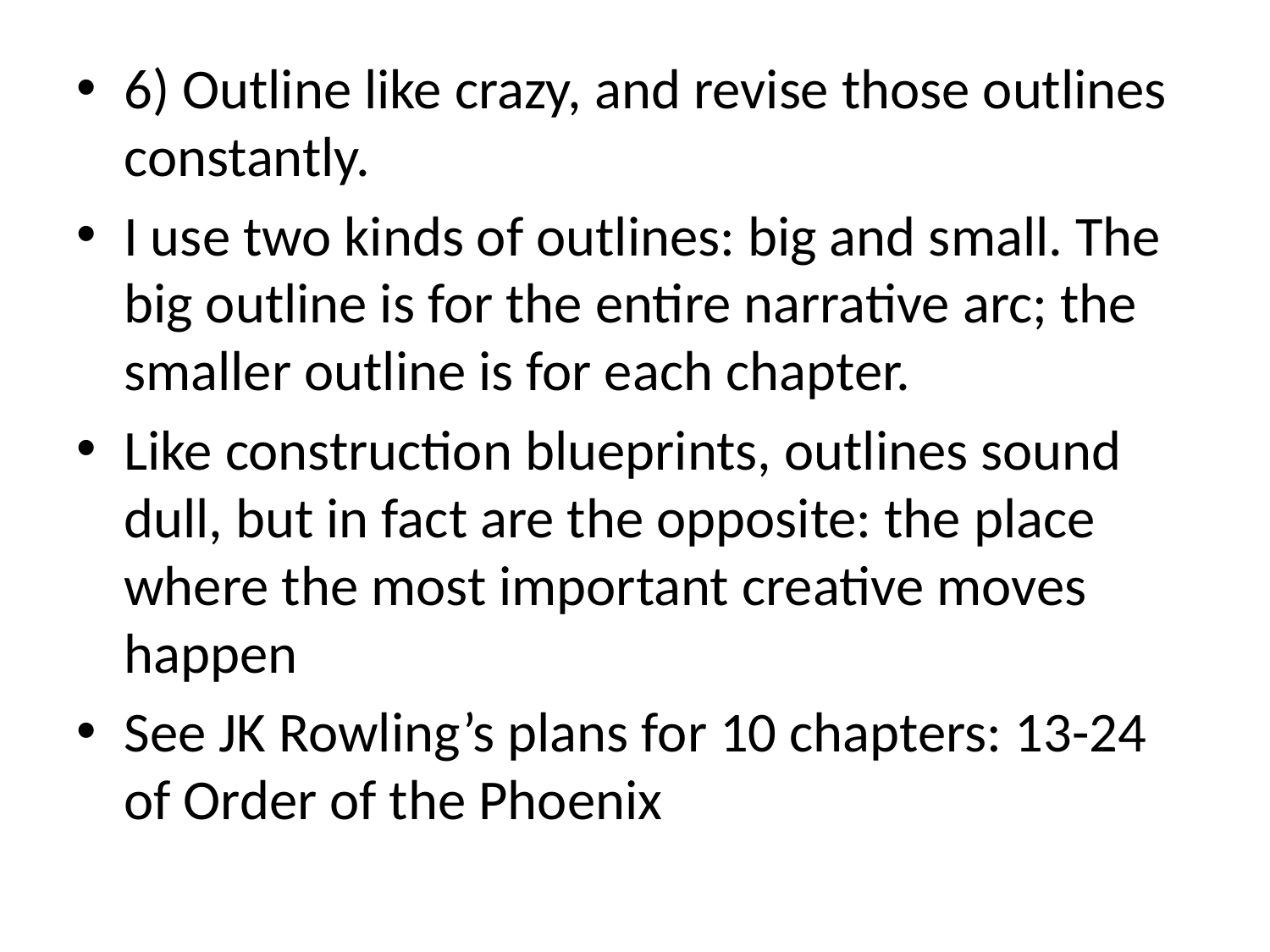

6) Outline like crazy, and revise those outlines constantly.
I use two kinds of outlines: big and small. The big outline is for the entire narrative arc; the smaller outline is for each chapter.
Like construction blueprints, outlines sound dull, but in fact are the opposite: the place where the most important creative moves happen
See JK Rowling’s plans for 10 chapters: 13-24 of Order of the Phoenix